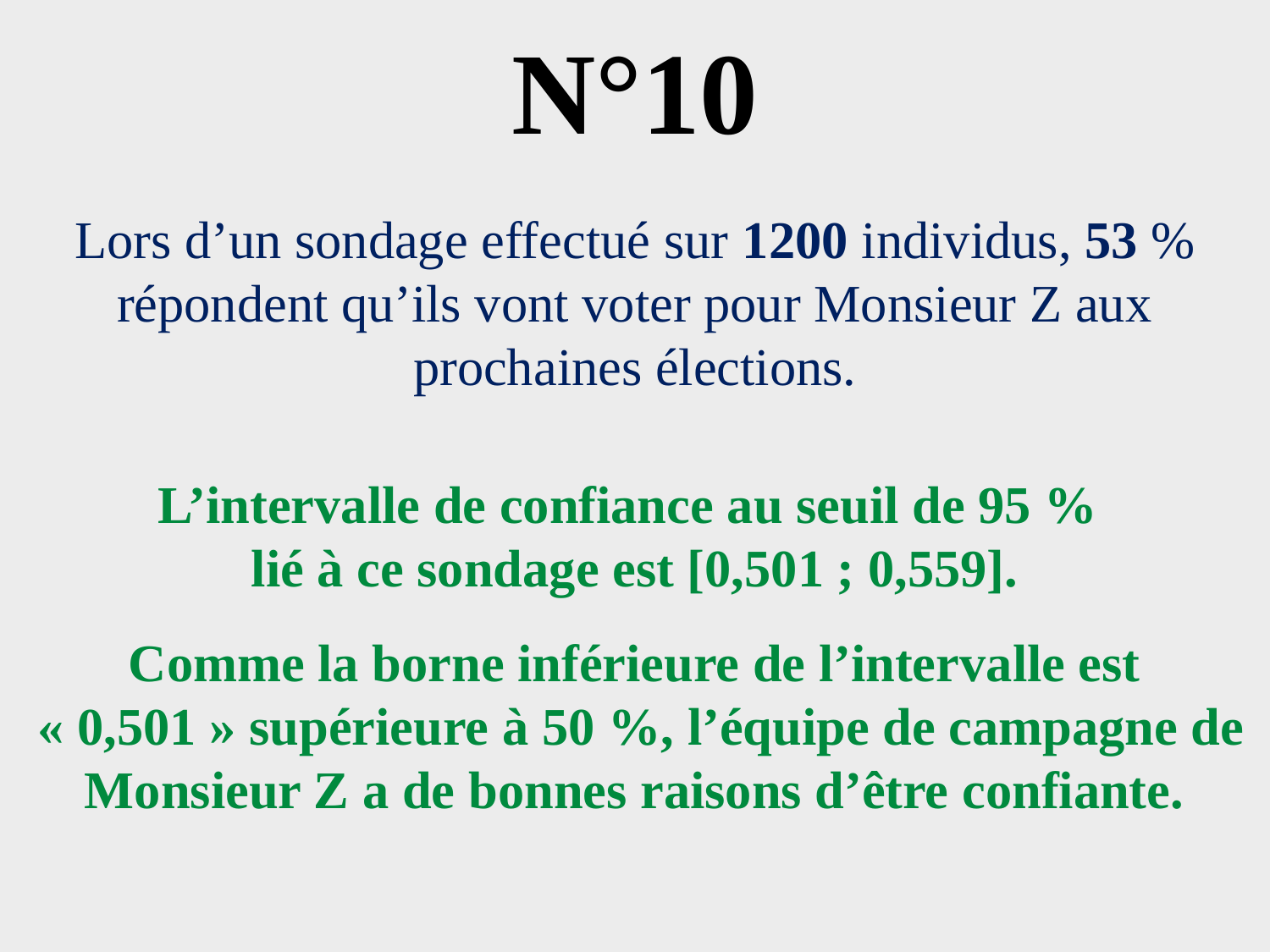

# N°10
Lors d’un sondage effectué sur 1200 individus, 53 % répondent qu’ils vont voter pour Monsieur Z aux prochaines élections.

L’intervalle de confiance au seuil de 95 %
lié à ce sondage est [0,501 ; 0,559].
Comme la borne inférieure de l’intervalle est
 « 0,501 » supérieure à 50 %, l’équipe de campagne de Monsieur Z a de bonnes raisons d’être confiante.